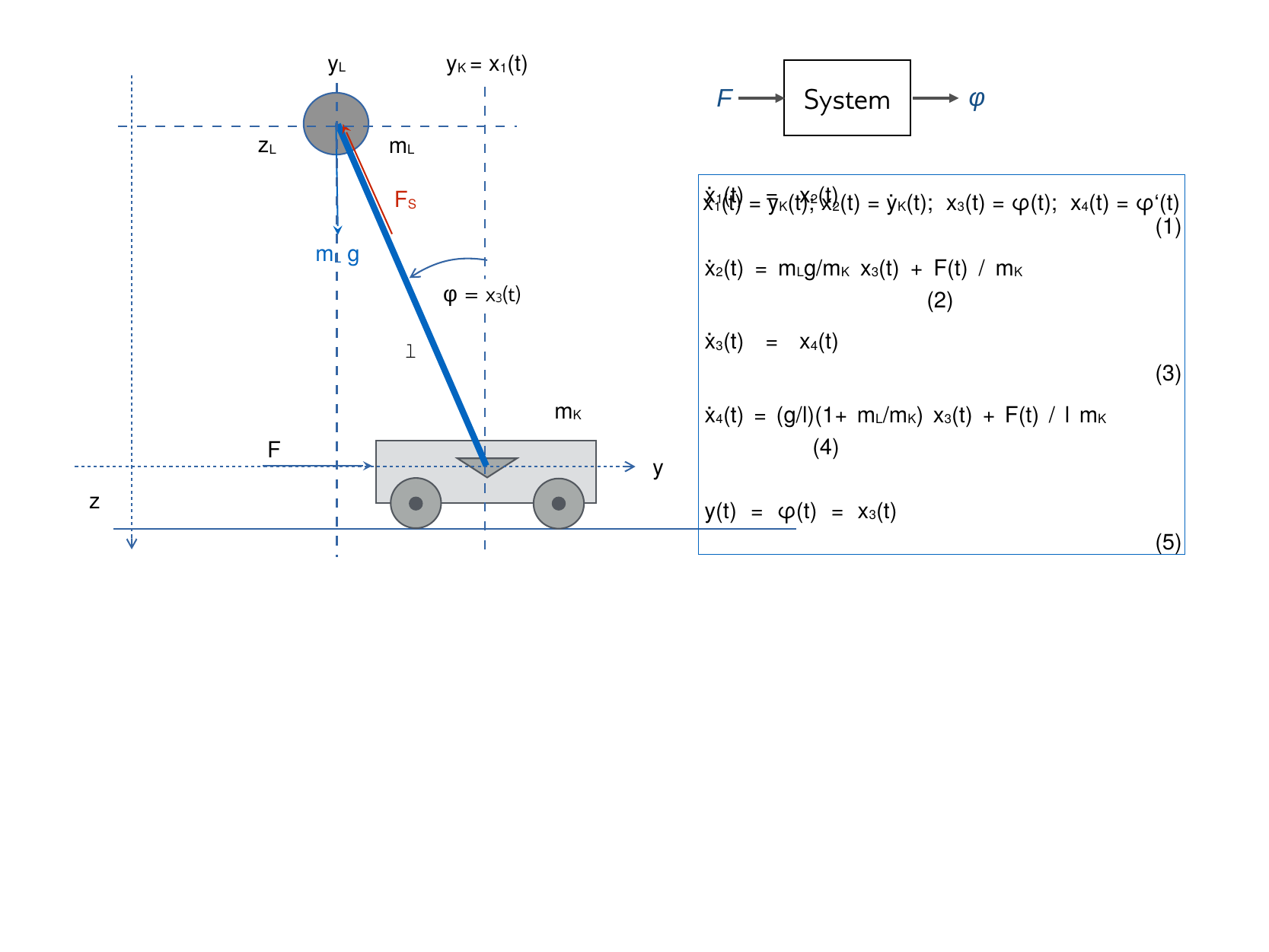

yK = x1(t)
yL

System

φ
F

mL

zL

FS
x1(t) = yK(t); x2(t) = ẏK(t);  x3(t) = φ(t);  x4(t) = φ‘(t)
mL g
ẋ1(t) = x2(t)								(1)
ẋ2(t) = mLg/mK x3(t) + F(t) / mK				(2)
ẋ3(t) = x4(t)								(3)
ẋ4(t) = (g/l)(1+ mL/mK) x3(t) + F(t) / l mK		(4)

y(t) = φ(t) = x3(t)							(5)

φ = x3(t)
l
mK
F

y

z